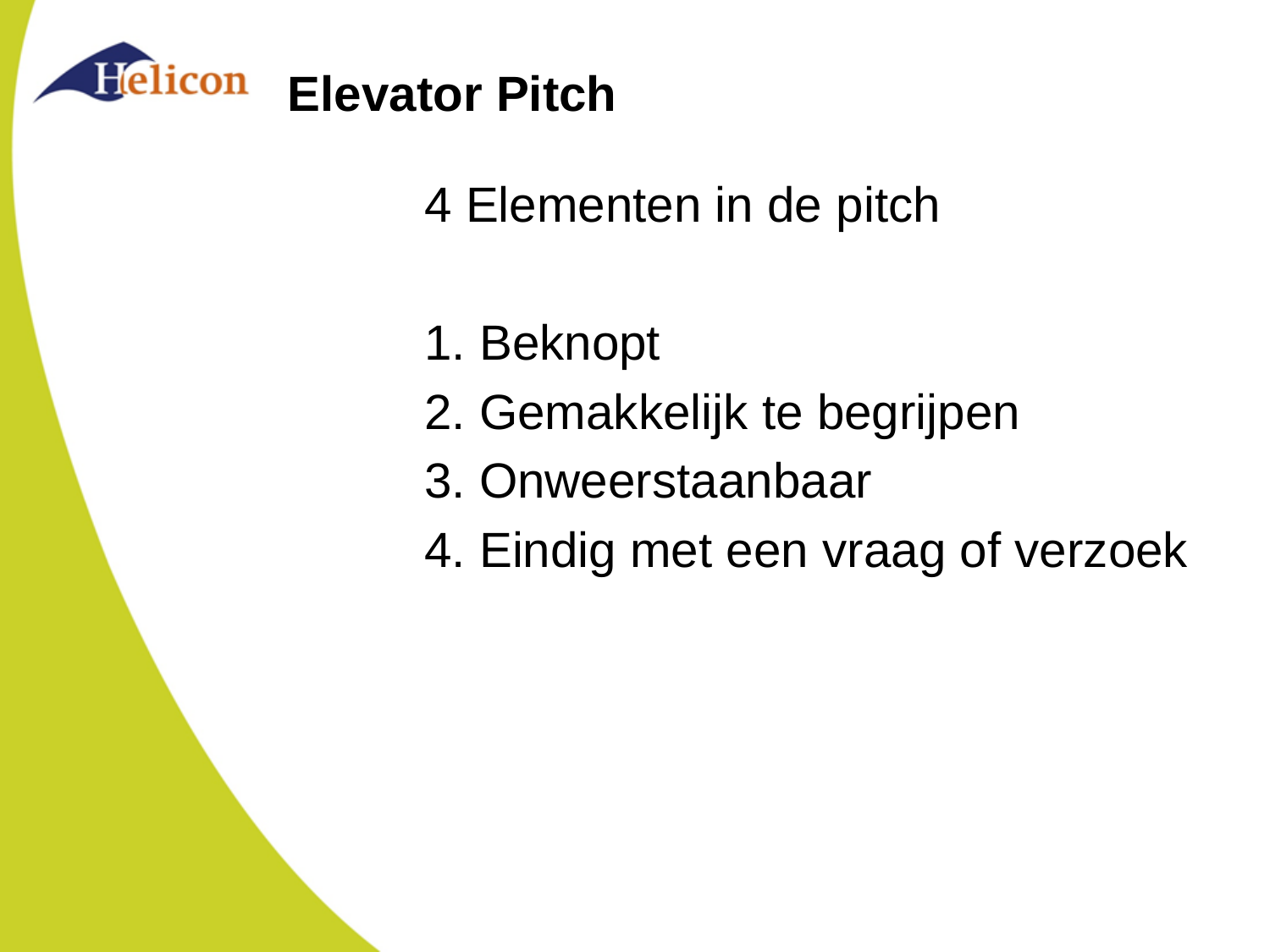

# Elevator Pitch
	4 Elementen in de pitch

	1. Beknopt
	2. Gemakkelijk te begrijpen
	3. Onweerstaanbaar
	4. Eindig met een vraag of verzoek